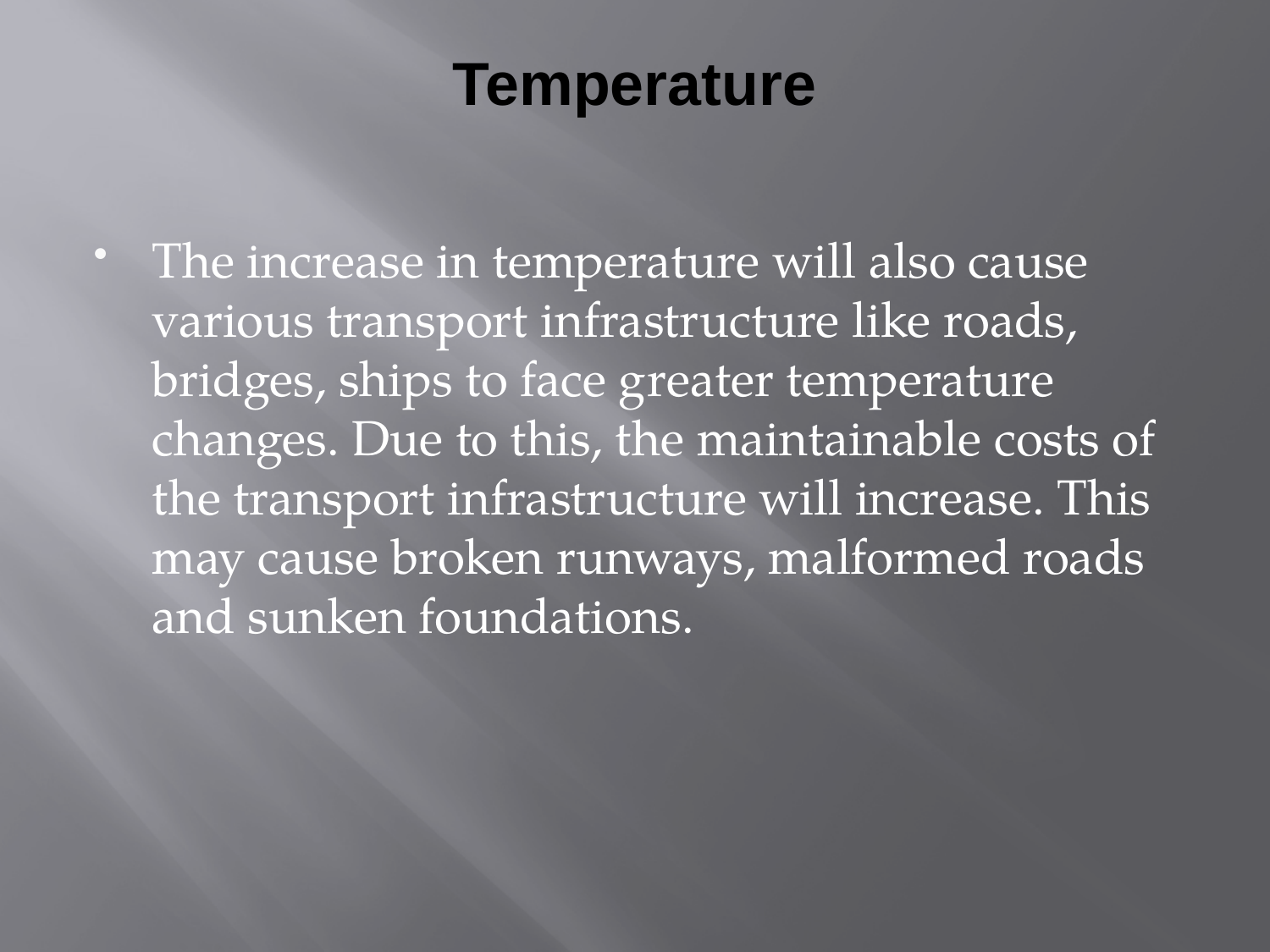

# Temperature
The increase in temperature will also cause various transport infrastructure like roads, bridges, ships to face greater temperature changes. Due to this, the maintainable costs of the transport infrastructure will increase. This may cause broken runways, malformed roads and sunken foundations.